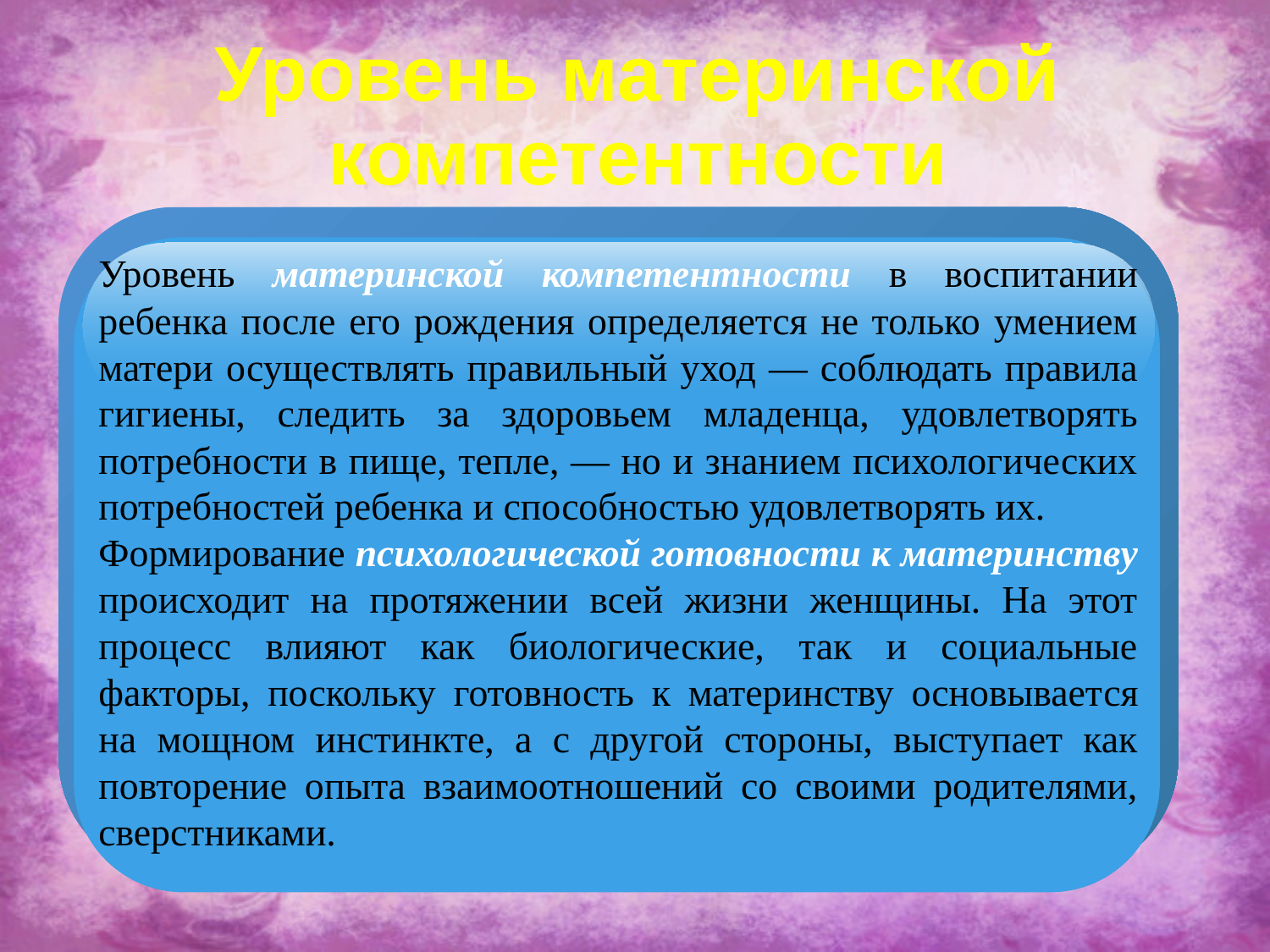

# Уровень материнской компетентности

Уровень материнской компетентности в воспитании ребенка после его рождения определяется не только умением матери осуществлять правильный уход — соблюдать правила гигиены, следить за здоровьем младенца, удовлетворять потребности в пище, тепле, — но и знанием психологических потребностей ребенка и способностью удовлетворять их.
Формирование психологической готовности к материнству происходит на протяжении всей жизни женщины. На этот процесс влияют как биологические, так и социальные факторы, поскольку готовность к материнству основывает­ся на мощном инстинкте, а с другой стороны, выступает как повторение опыта взаимоотношений со своими родителями, сверстниками.